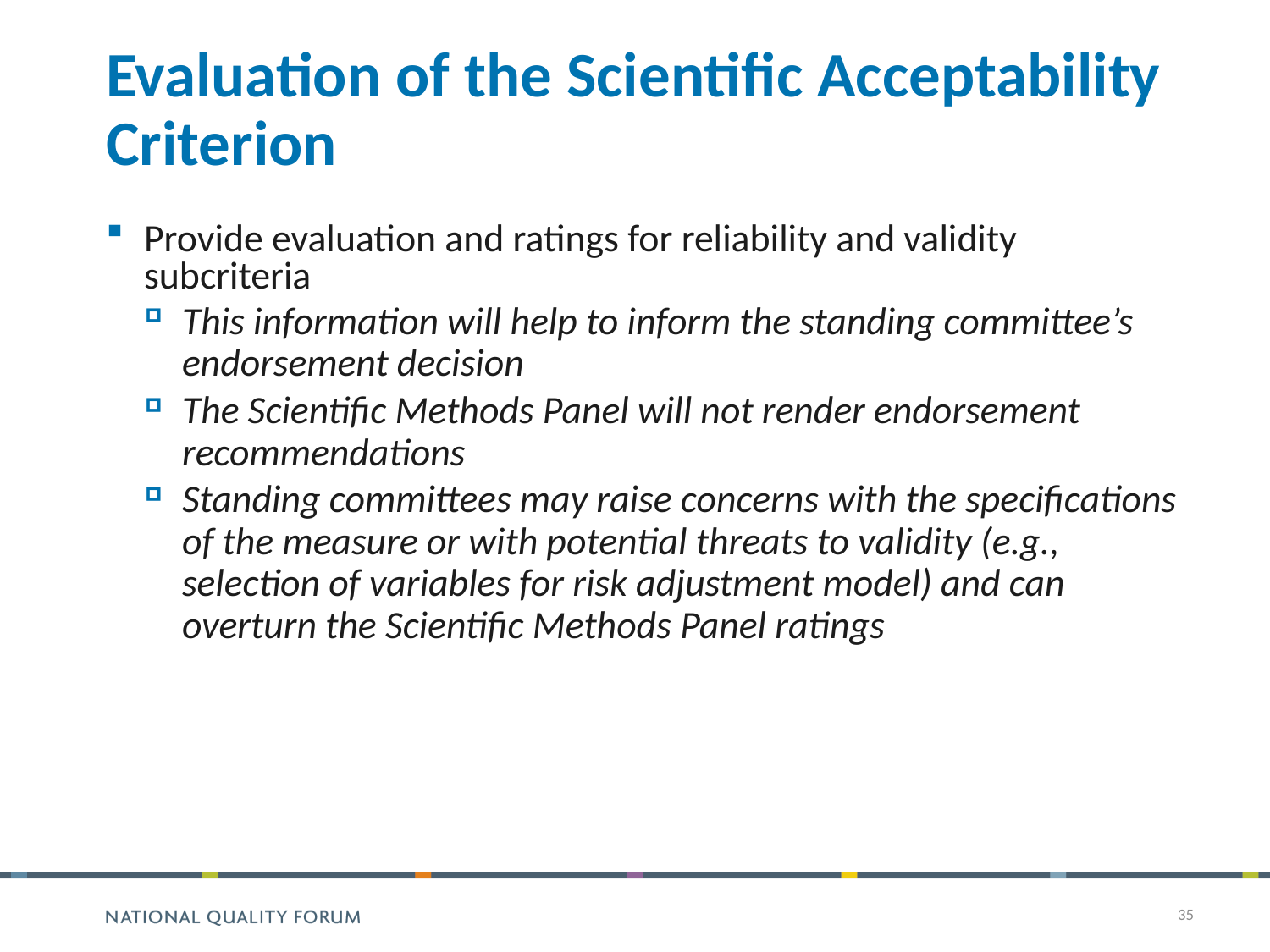

# Evaluation of the Scientific Acceptability Criterion
Provide evaluation and ratings for reliability and validity subcriteria
This information will help to inform the standing committee’s endorsement decision
The Scientific Methods Panel will not render endorsement recommendations
Standing committees may raise concerns with the specifications of the measure or with potential threats to validity (e.g., selection of variables for risk adjustment model) and can overturn the Scientific Methods Panel ratings

35